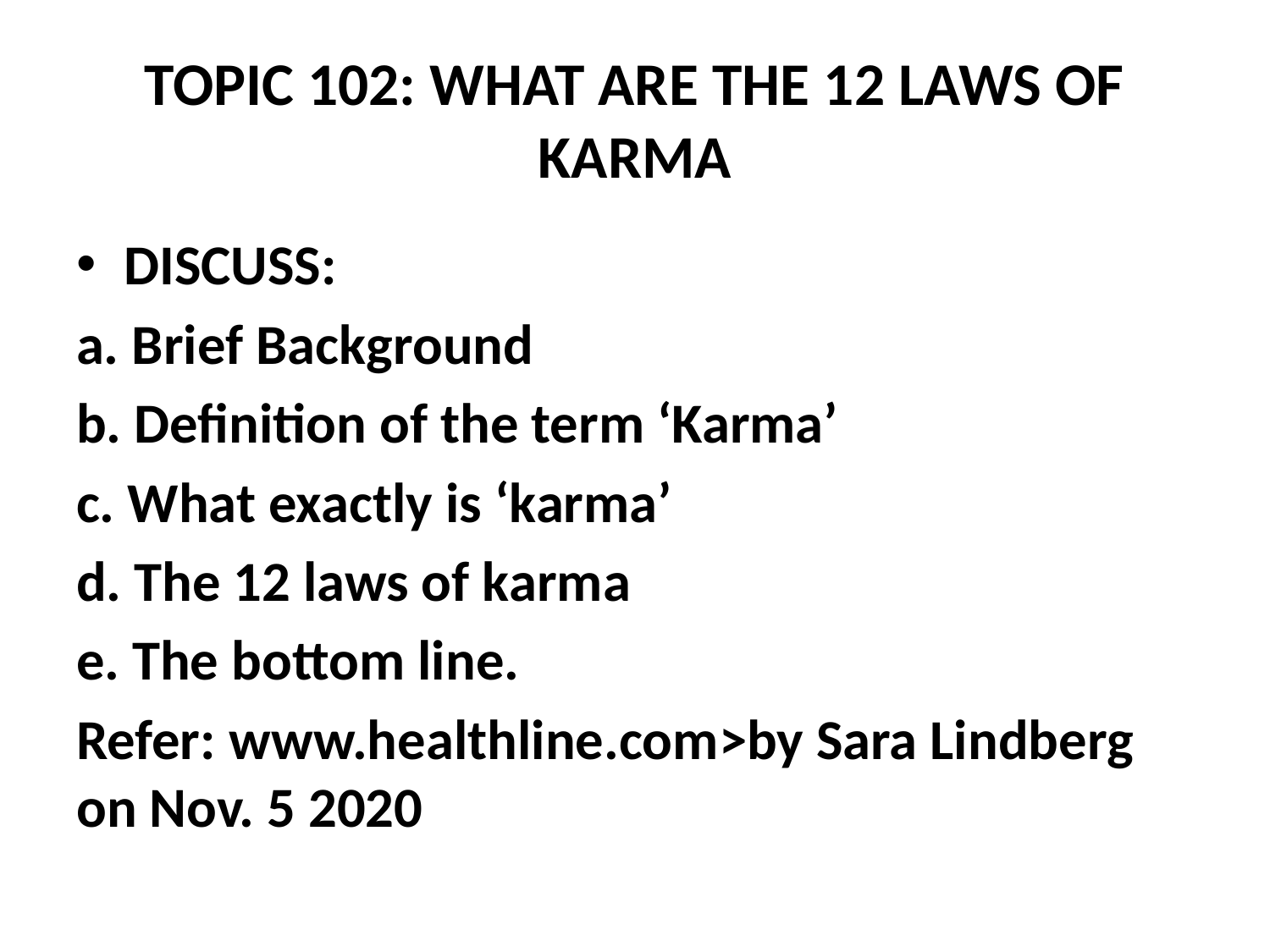

# TOPIC 102: WHAT ARE THE 12 LAWS OF KARMA
DISCUSS:
a. Brief Background
b. Definition of the term ‘Karma’
c. What exactly is ‘karma’
d. The 12 laws of karma
e. The bottom line.
Refer: www.healthline.com>by Sara Lindberg on Nov. 5 2020